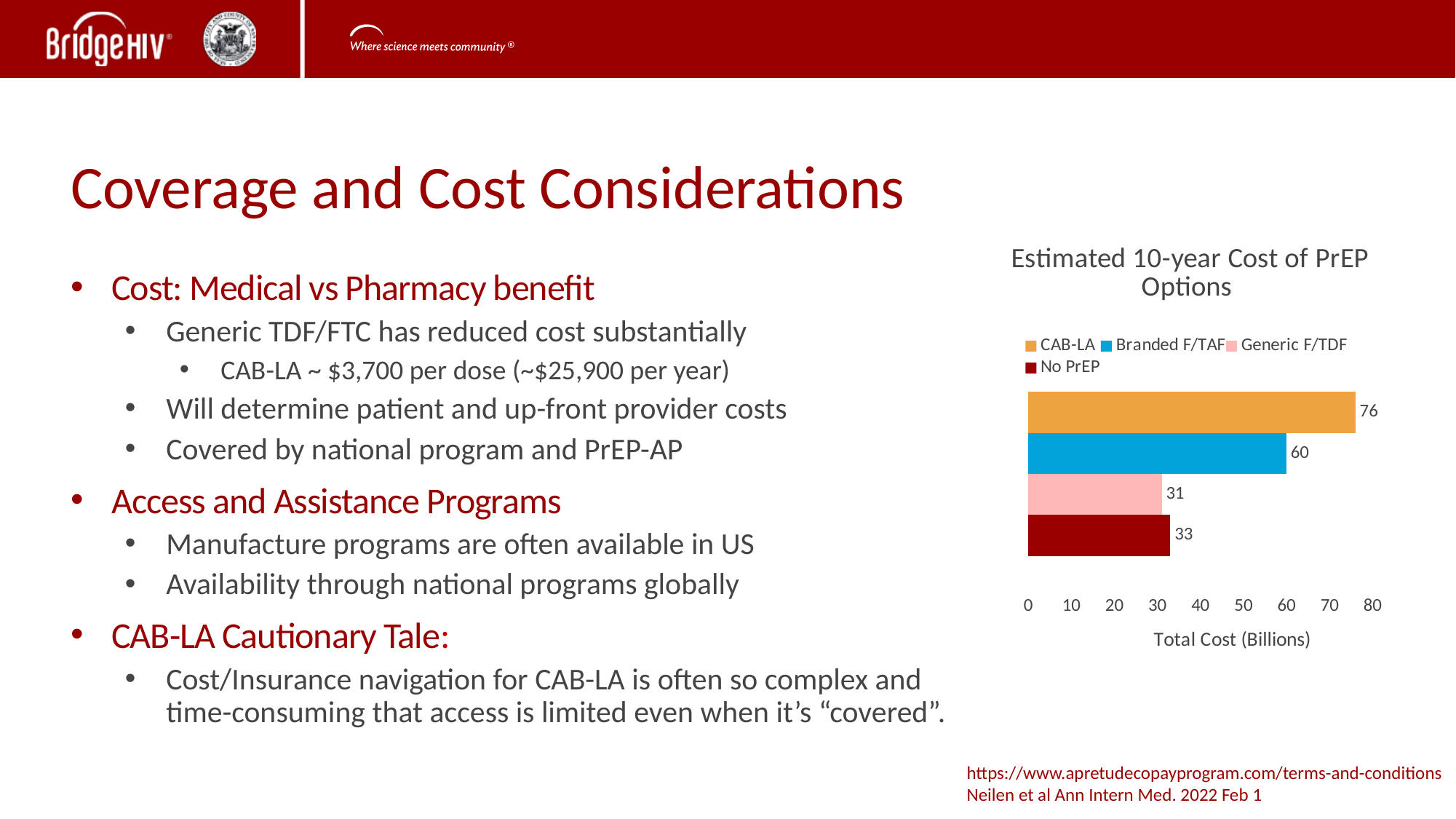

# Coverage and Cost Considerations

### Chart: Estimated 10-year Cost of PrEP Options

| Category | No PrEP | Generic F/TDF | Branded F/TAF | CAB-LA |
|---|---|---|---|---|
| Total Cost (Billions) | 33.0 | 31.0 | 60.0 | 76.0 |
Cost: Medical vs Pharmacy benefit
Generic TDF/FTC has reduced cost substantially
CAB-LA ~ $3,700 per dose (~$25,900 per year)
Will determine patient and up-front provider costs
Covered by national program and PrEP-AP
Access and Assistance Programs
Manufacture programs are often available in US
Availability through national programs globally
CAB-LA Cautionary Tale:
Cost/Insurance navigation for CAB-LA is often so complex and time-consuming that access is limited even when it’s “covered”.
https://www.apretudecopayprogram.com/terms-and-conditions
Neilen et al Ann Intern Med. 2022 Feb 1